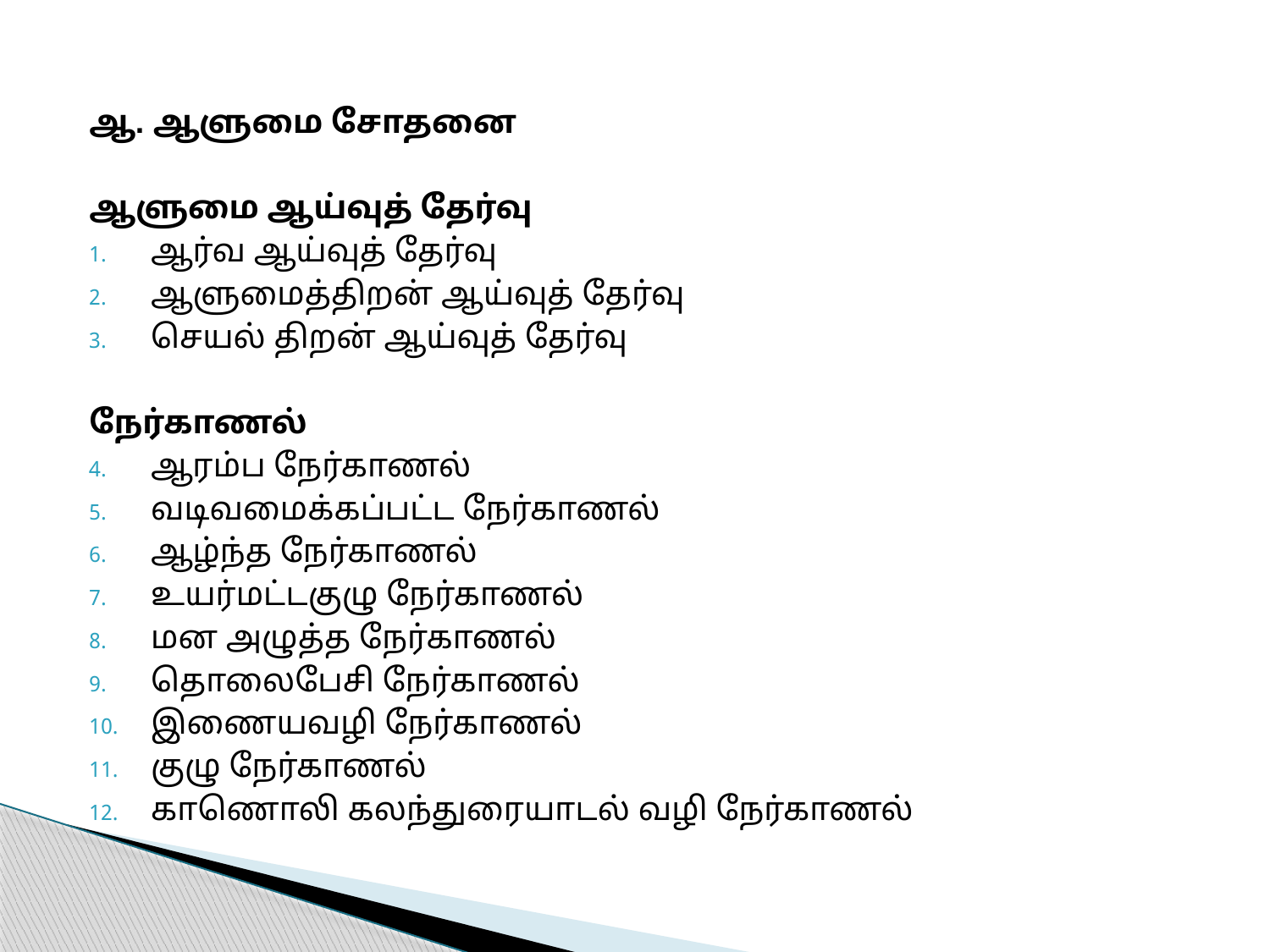

ஆ. ஆளுமை சோதனை

ஆளுமை ஆய்வுத் தேர்வு
ஆர்வ ஆய்வுத் தேர்வு
ஆளுமைத்திறன் ஆய்வுத் தேர்வு
செயல் திறன் ஆய்வுத் தேர்வு

நேர்காணல்
ஆரம்ப நேர்காணல்
வடிவமைக்கப்பட்ட நேர்காணல்
ஆழ்ந்த நேர்காணல்
உயர்மட்டகுழு நேர்காணல்
மன அழுத்த நேர்காணல்
தொலைபேசி நேர்காணல்
இணையவழி நேர்காணல்
குழு நேர்காணல்
காணொலி கலந்துரையாடல் வழி நேர்காணல்